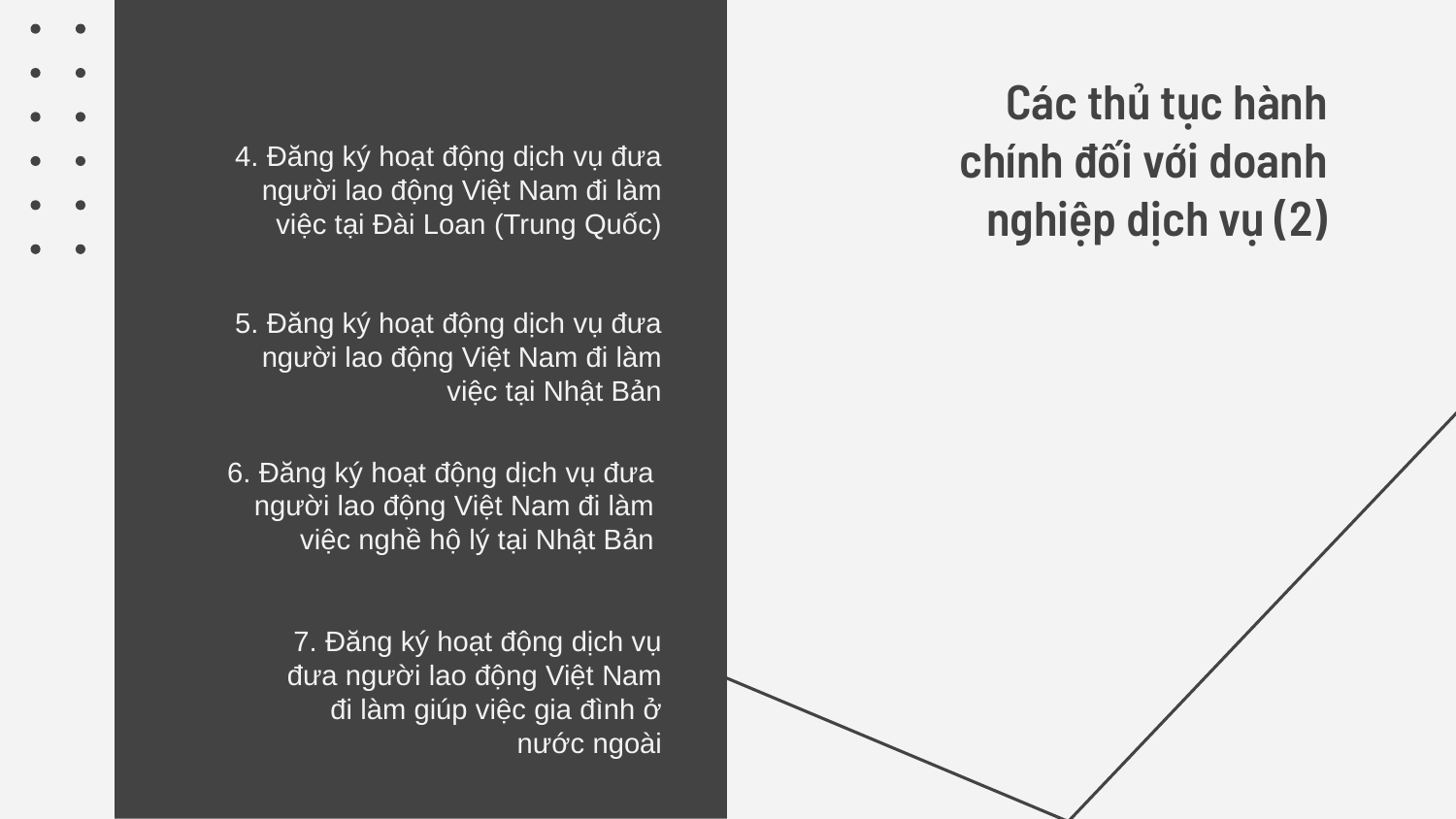

# Các thủ tục hành chính đối với doanh nghiệp dịch vụ (2)
4. Đăng ký hoạt động dịch vụ đưa người lao động Việt Nam đi làm việc tại Đài Loan (Trung Quốc)
5. Đăng ký hoạt động dịch vụ đưa người lao động Việt Nam đi làm việc tại Nhật Bản

6. Đăng ký hoạt động dịch vụ đưa người lao động Việt Nam đi làm việc nghề hộ lý tại Nhật Bản

7. Đăng ký hoạt động dịch vụ đưa người lao động Việt Nam đi làm giúp việc gia đình ở nước ngoài